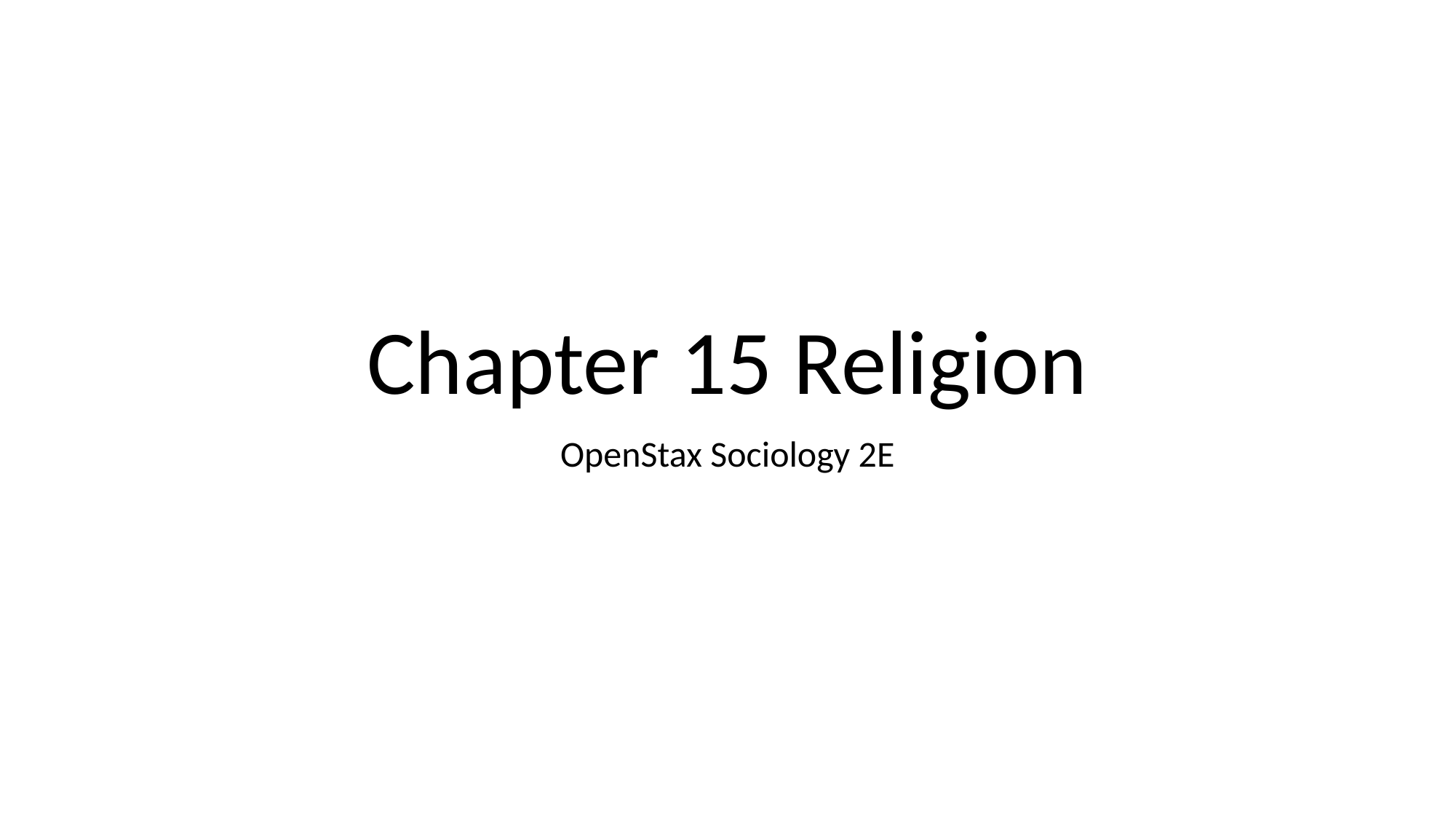

# Chapter 15 Religion
OpenStax Sociology 2E